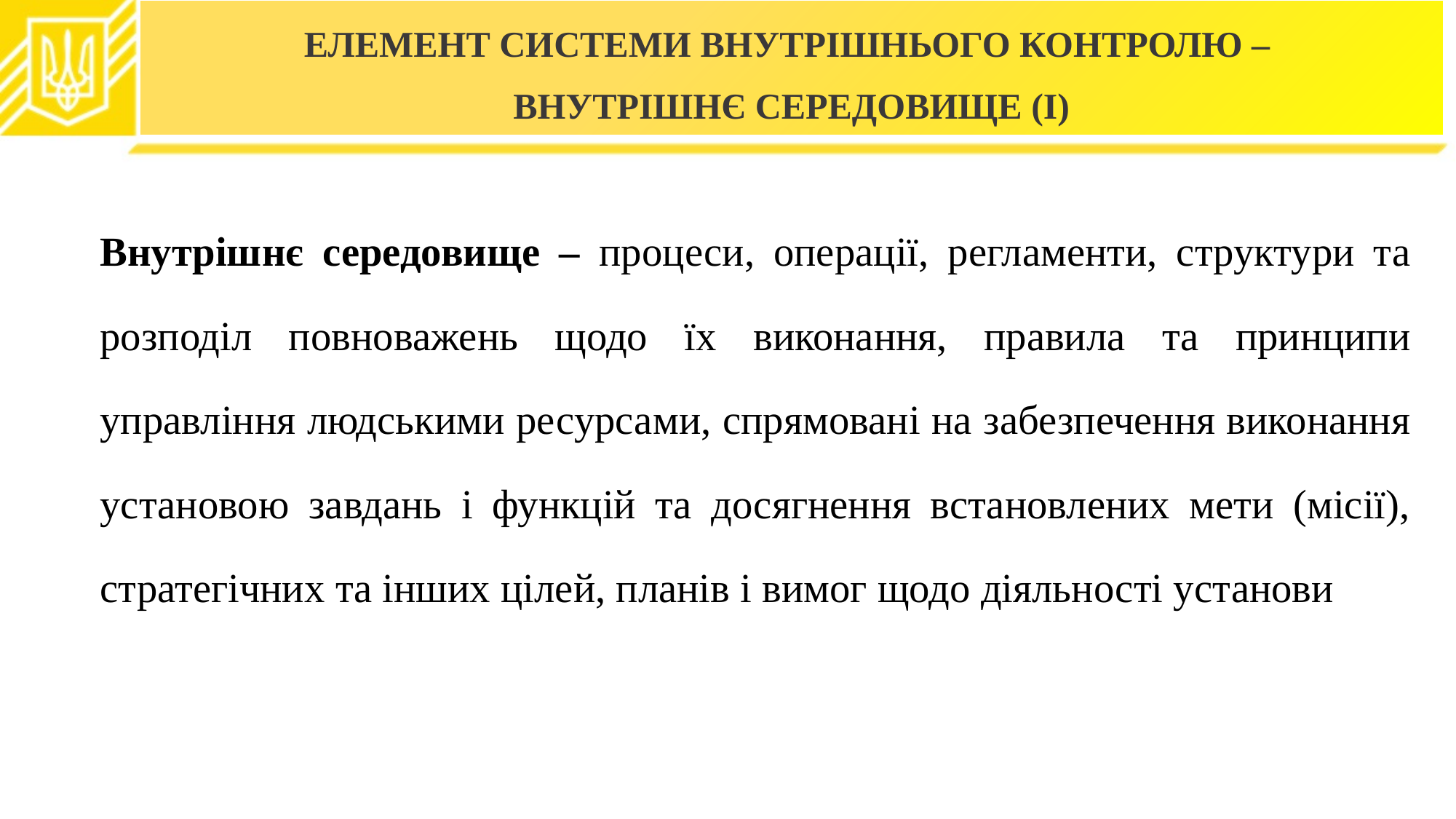

ЕЛЕМЕНТ СИСТЕМИ ВНУТРІШНЬОГО КОНТРОЛЮ –
ВНУТРІШНЄ СЕРЕДОВИЩЕ (І)

Внутрішнє середовище – процеси, операції, регламенти, структури та розподіл повноважень щодо їх виконання, правила та принципи управління людськими ресурсами, спрямовані на забезпечення виконання установою завдань і функцій та досягнення встановлених мети (місії), стратегічних та інших цілей, планів і вимог щодо діяльності установи